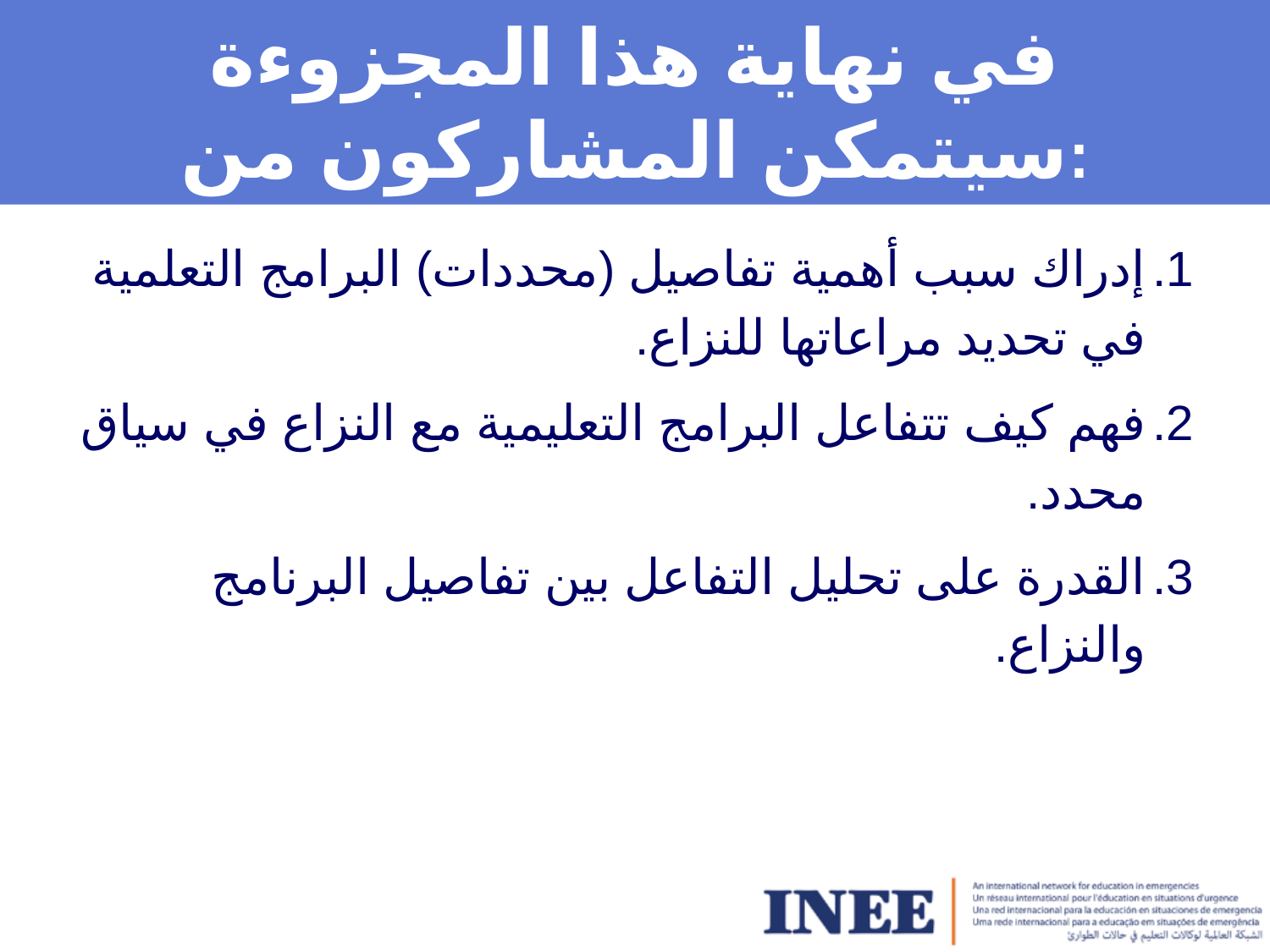

# في نهاية هذا المجزوءة سيتمكن المشاركون من:
إدراك سبب أهمية تفاصيل (محددات) البرامج التعلمية في تحديد مراعاتها للنزاع.
فهم كيف تتفاعل البرامج التعليمية مع النزاع في سياق محدد.
القدرة على تحليل التفاعل بين تفاصيل البرنامج والنزاع.